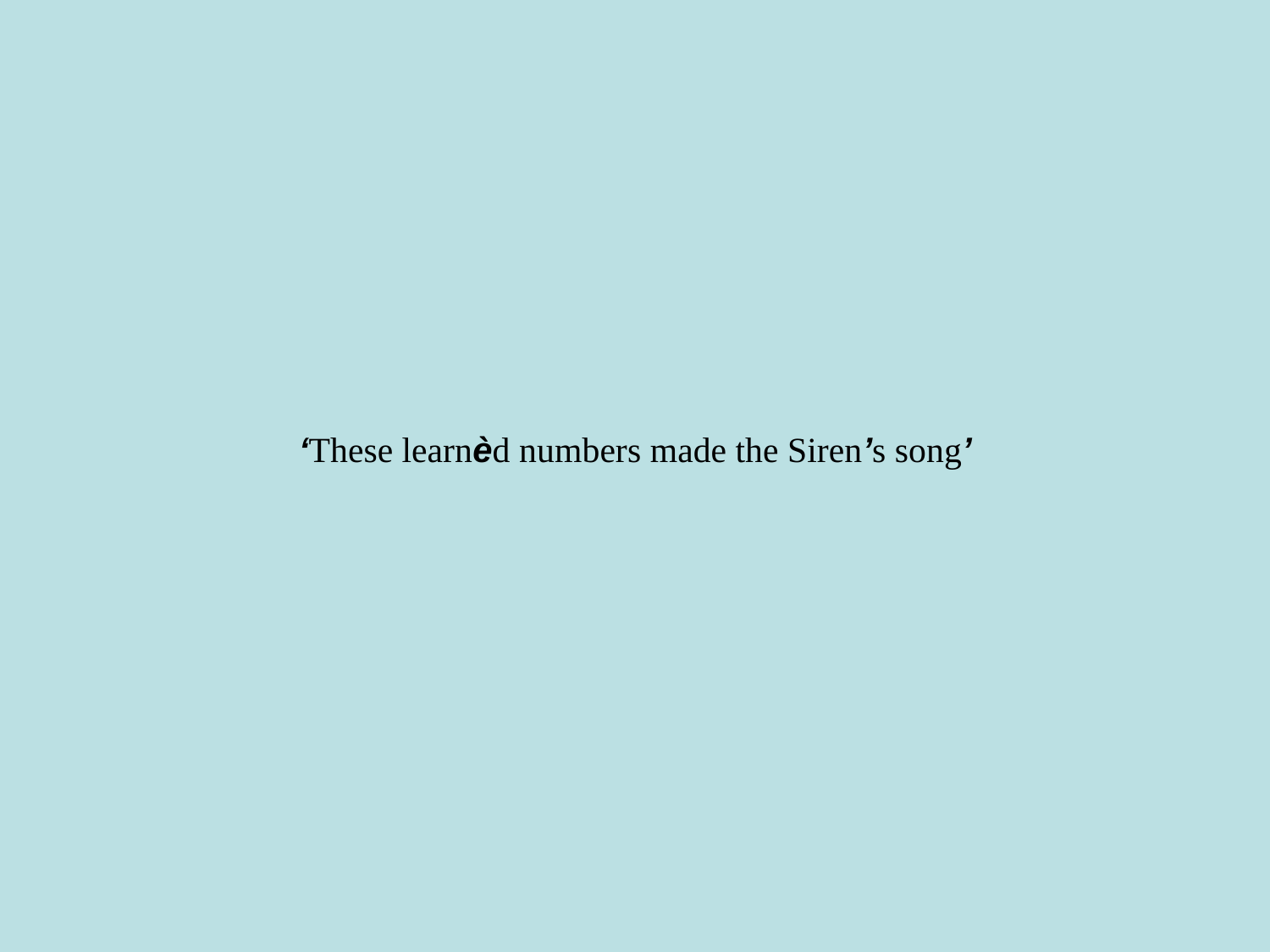

#

        ‘These learnèd numbers made the Siren’s song’